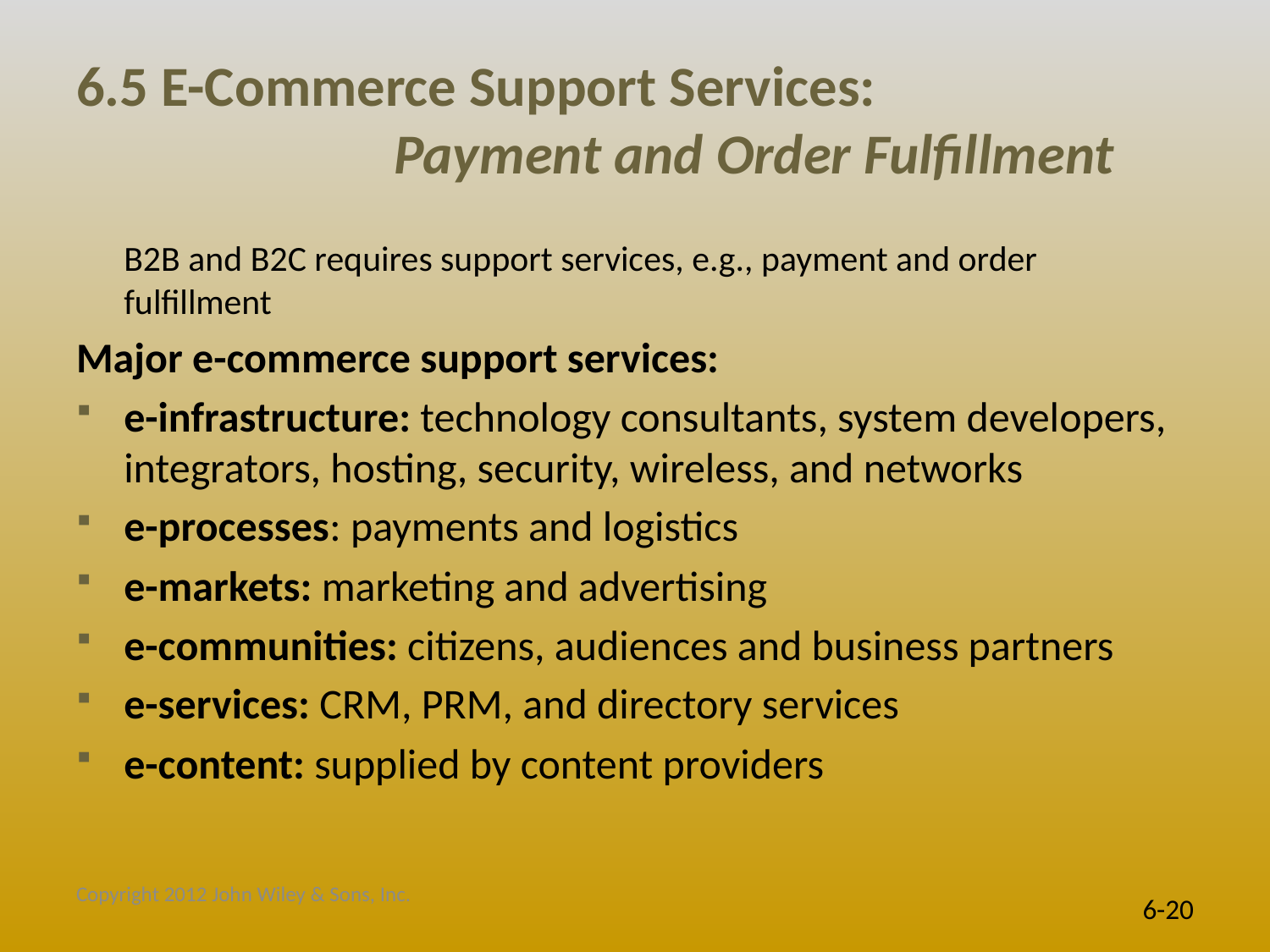

# 6.5 E-Commerce Support Services: Payment and Order Fulfillment
	B2B and B2C requires support services, e.g., payment and order fulfillment
Major e-commerce support services:
e-infrastructure: technology consultants, system developers, integrators, hosting, security, wireless, and networks
e-processes: payments and logistics
e-markets: marketing and advertising
e-communities: citizens, audiences and business partners
e-services: CRM, PRM, and directory services
e-content: supplied by content providers
Copyright 2012 John Wiley & Sons, Inc.
6-20